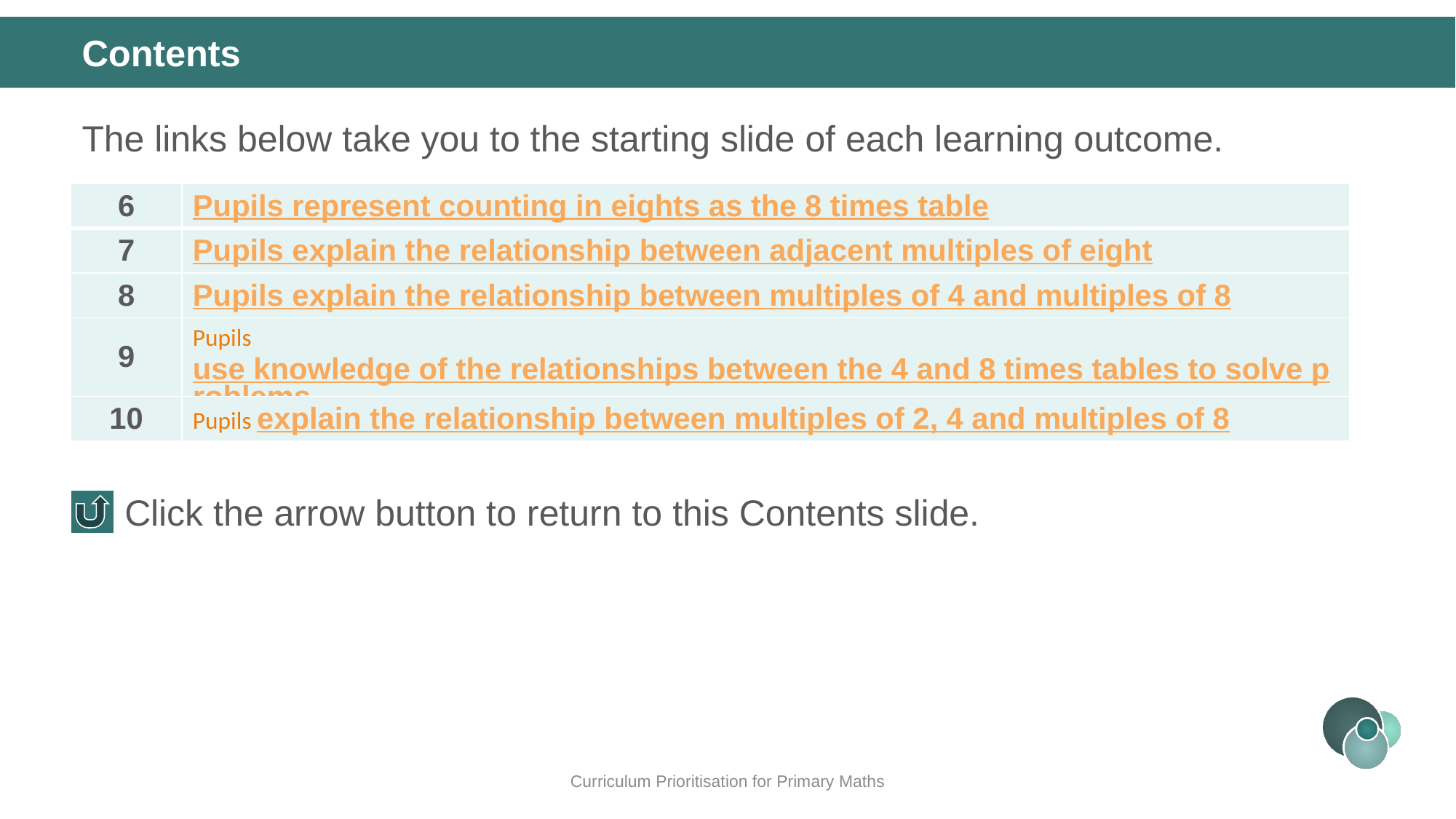

Contents
The links below take you to the starting slide of each learning outcome.
| 6 | Pupils represent counting in eights as the 8 times table |
| --- | --- |
| 7 | Pupils explain the relationship between adjacent multiples of eight |
| 8 | Pupils explain the relationship between multiples of 4 and multiples of 8 |
| 9 | Pupils use knowledge of the relationships between the 4 and 8 times tables to solve problems |
| 10 | Pupils explain the relationship between multiples of 2, 4 and multiples of 8 |
Click the arrow button to return to this Contents slide.

Curriculum Prioritisation for Primary Maths